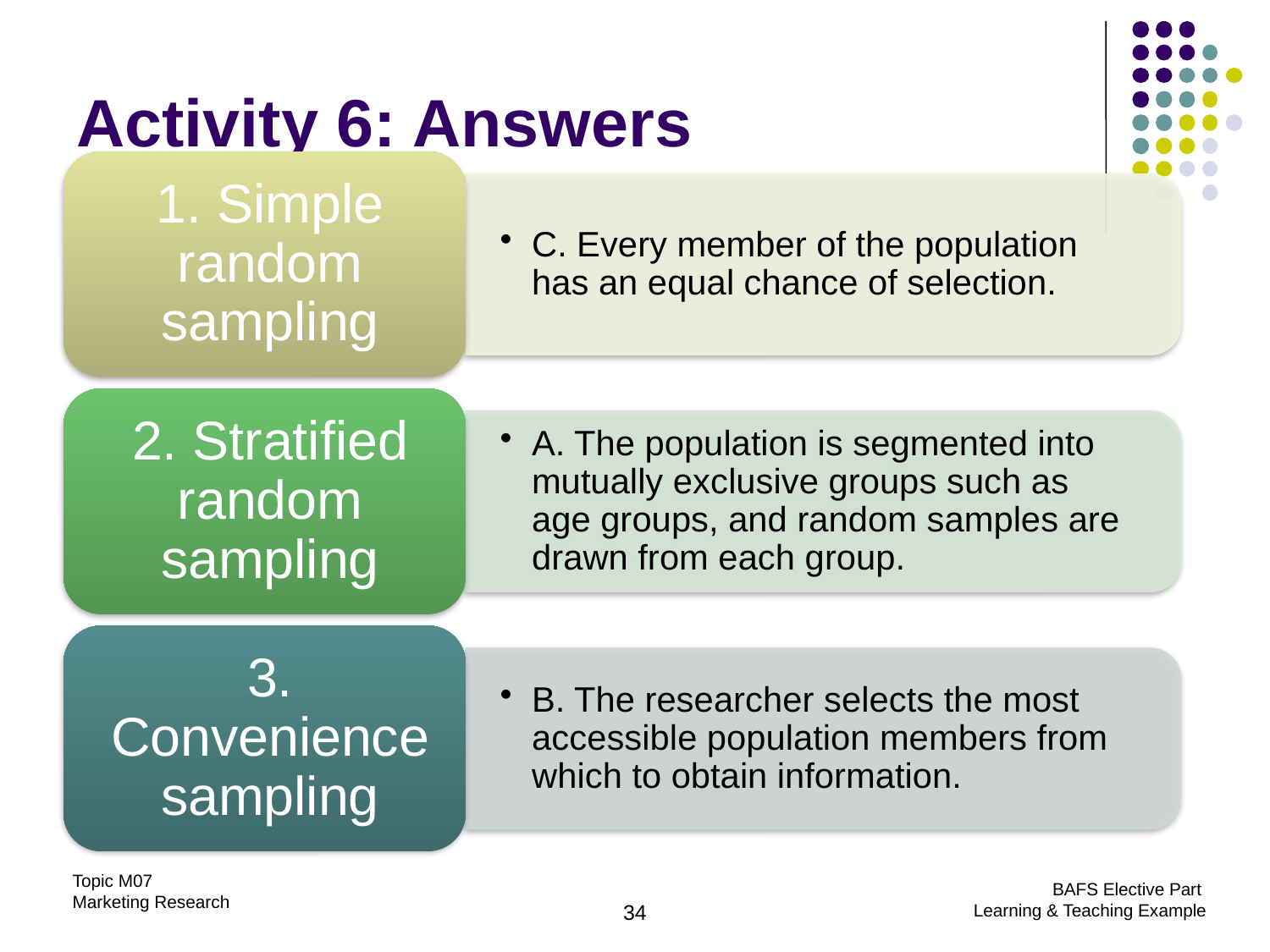

Activity 6: Answers
C. Every member of the population has an equal chance of selection.
1. Simple random sampling
A. The population is segmented into mutually exclusive groups such as age groups, and random samples are drawn from each group.
2. Stratified random sampling
B. The researcher selects the most accessible population members from which to obtain information.
3. Convenience sampling

34